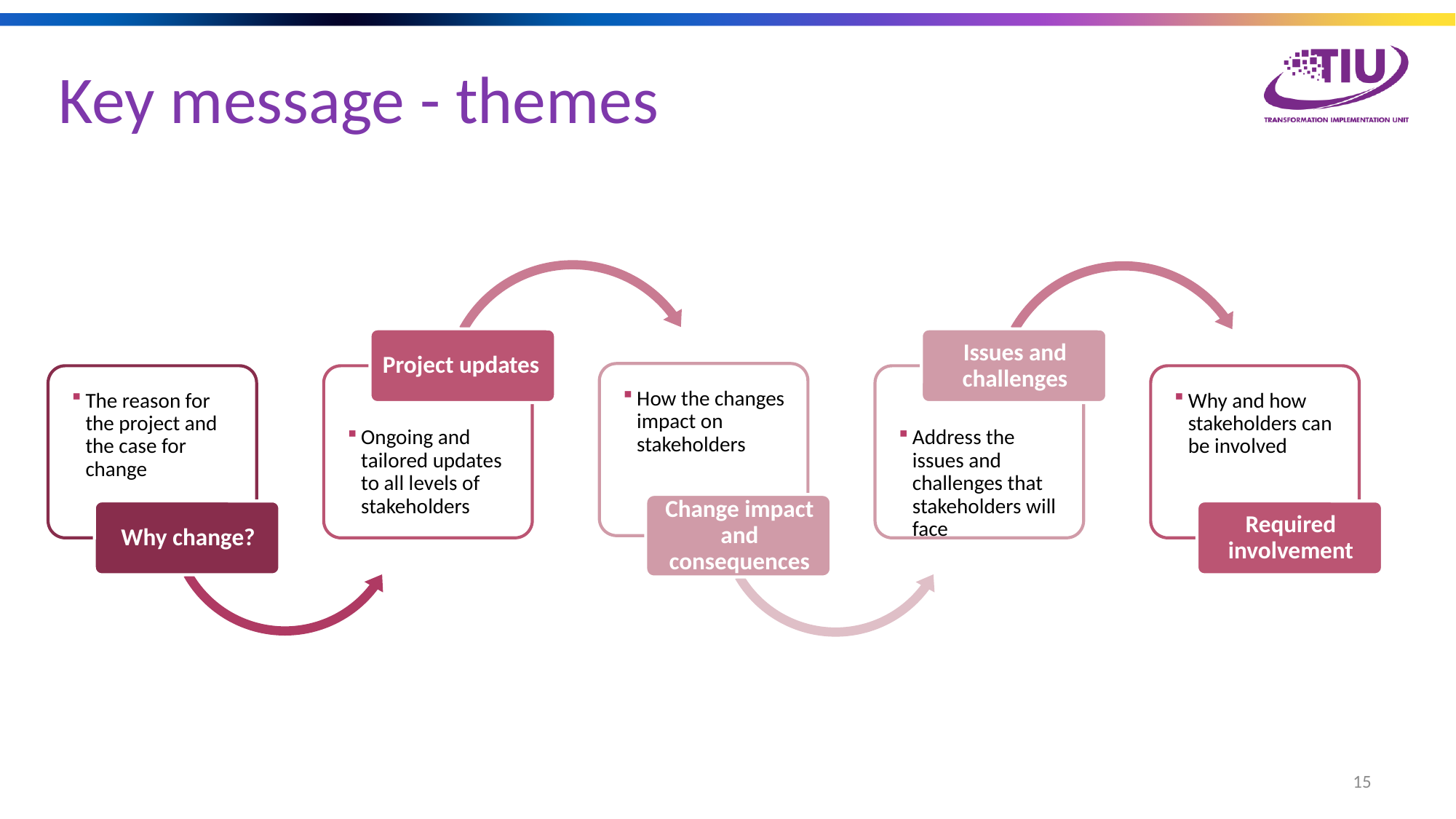

Key message - themes
The reason for the project and the case for change
Why change?
Ongoing and tailored updates to all levels of stakeholders
Project updates
How the changes impact on stakeholders
Change impact and consequences
Address the issues and challenges that stakeholders will face
Issues and challenges
Why and how stakeholders can be involved
Required involvement
15